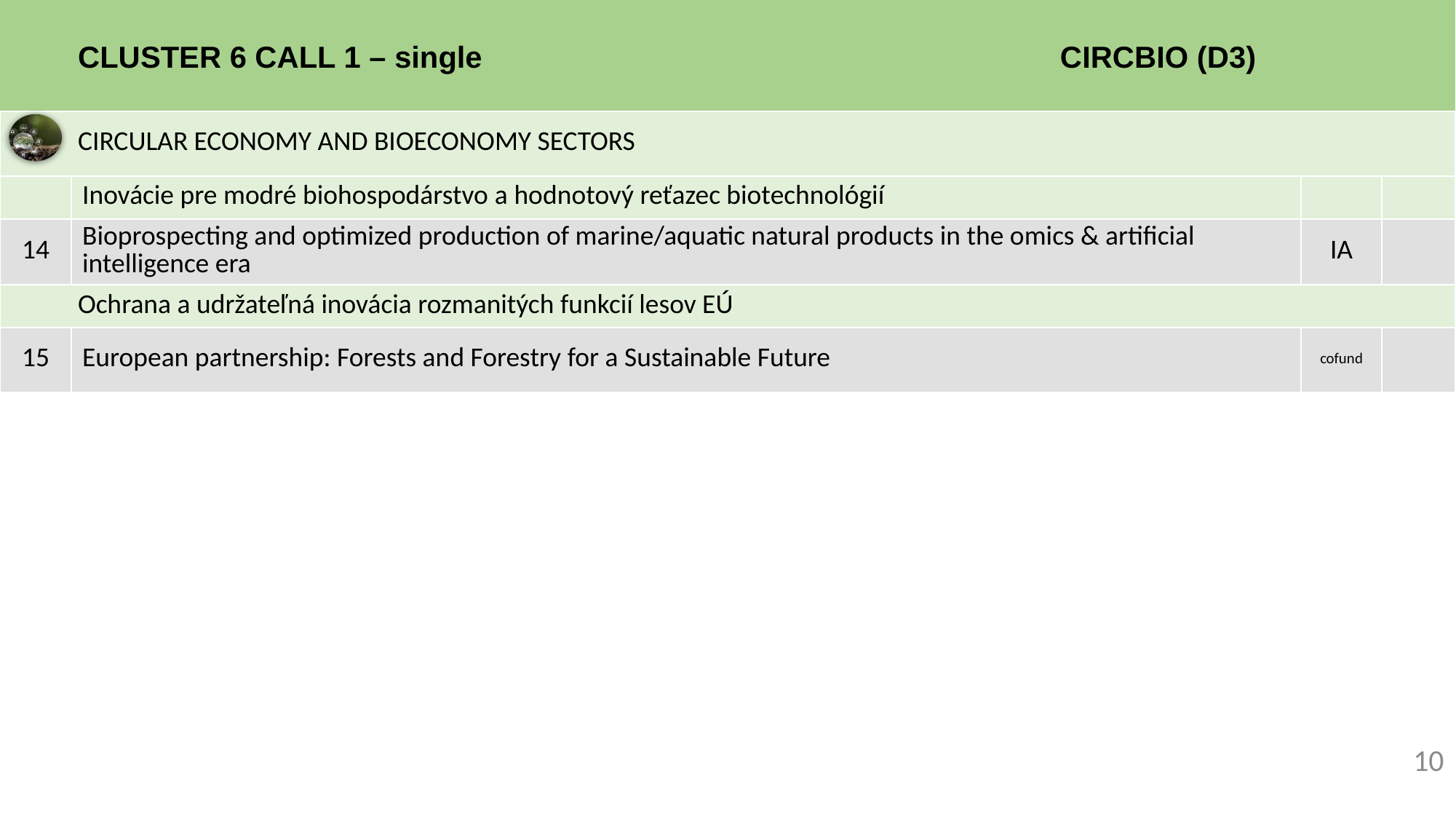

# Cluster 6 Call 1 – single					        CIRCBIO (D3)
| Circular economy and bioeconomy sectors |  |  |  |
| --- | --- | --- | --- |
|  | Inovácie pre modré biohospodárstvo a hodnotový reťazec biotechnológií |  |  |
| 14 | Bioprospecting and optimized production of marine/aquatic natural products in the omics & artificial intelligence era | IA |  |
| Ochrana a udržateľná inovácia rozmanitých funkcií lesov EÚ |  |  |  |
| 15 | European partnership: Forests and Forestry for a Sustainable Future | cofund |  |

10